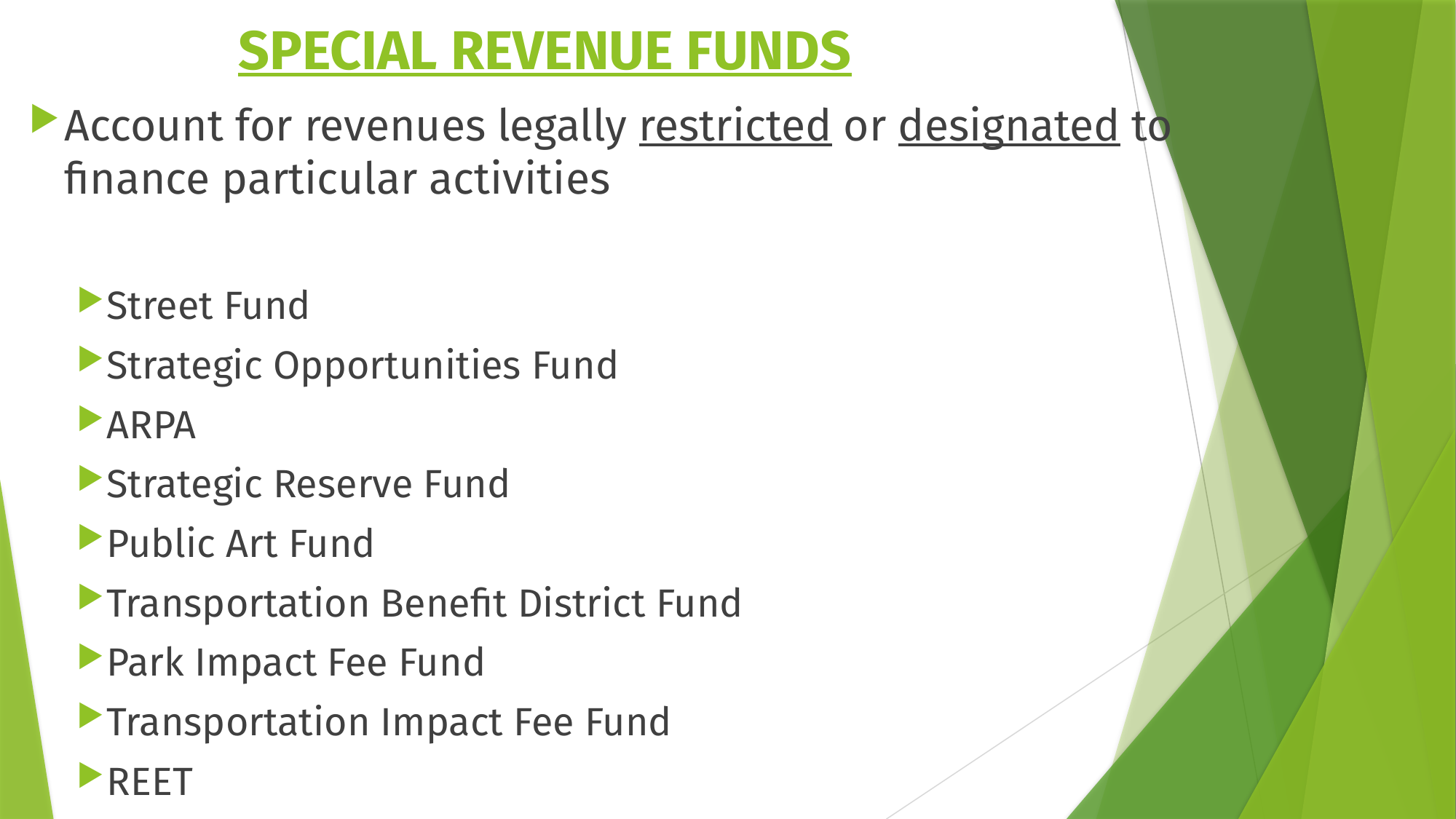

# SPECIAL REVENUE FUNDS
Account for revenues legally restricted or designated to finance particular activities

Street Fund
Strategic Opportunities Fund
ARPA
Strategic Reserve Fund
Public Art Fund
Transportation Benefit District Fund
Park Impact Fee Fund
Transportation Impact Fee Fund
REET